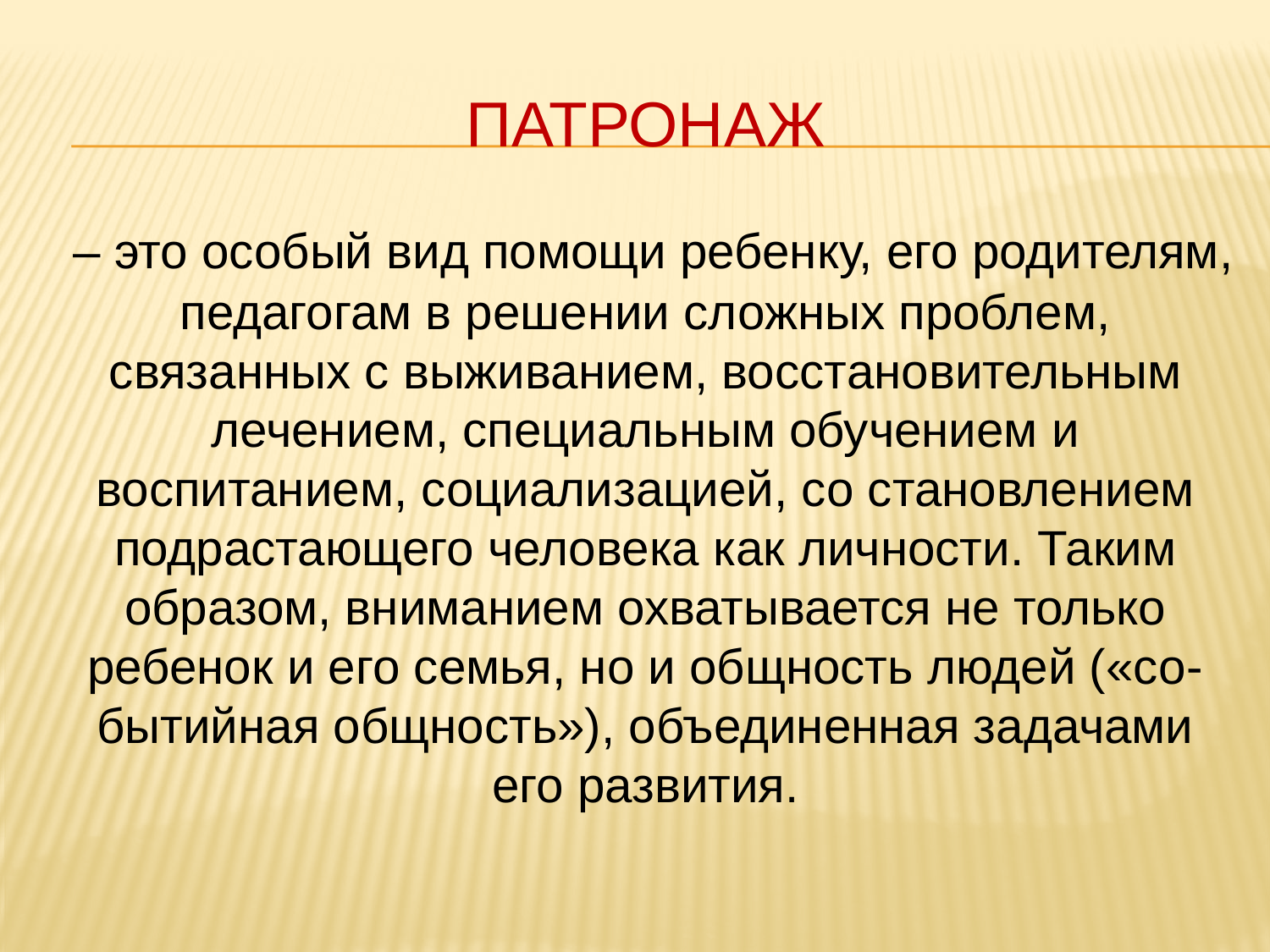

# патронаж
 – это особый вид помощи ребенку, его родителям, педагогам в решении сложных проблем, связанных с выживанием, восстановительным лечением, специальным обучением и воспитанием, социализацией, со становлением подрастающего человека как личности. Таким образом, вниманием охватывается не только ребенок и его семья, но и общность людей («со-бытийная общность»), объединенная задачами его развития.